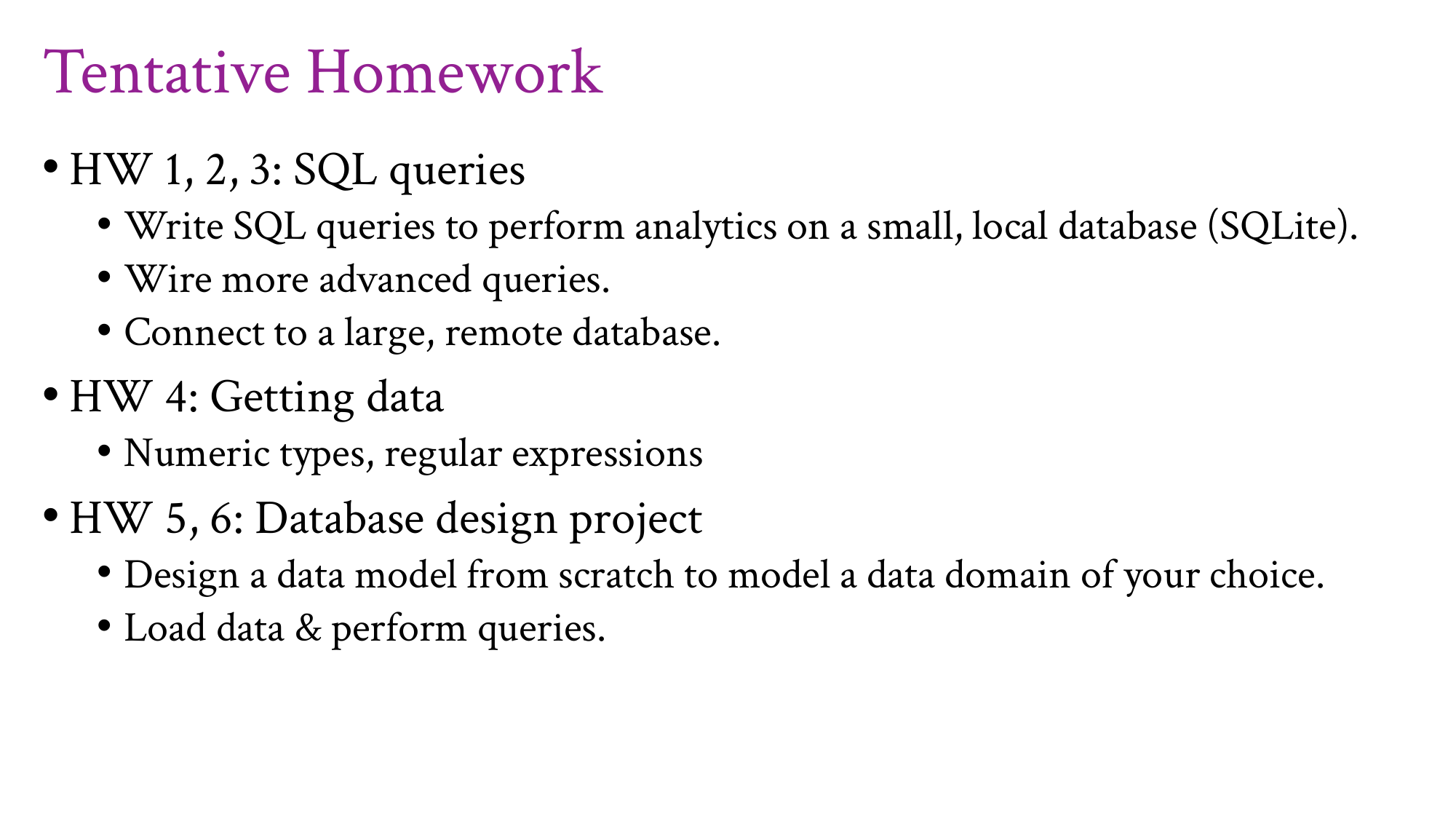

# Tentative Homework
HW 1, 2, 3: SQL queries
Write SQL queries to perform analytics on a small, local database (SQLite).
Wire more advanced queries.
Connect to a large, remote database.
HW 4: Getting data
Numeric types, regular expressions
HW 5, 6: Database design project
Design a data model from scratch to model a data domain of your choice.
Load data & perform queries.